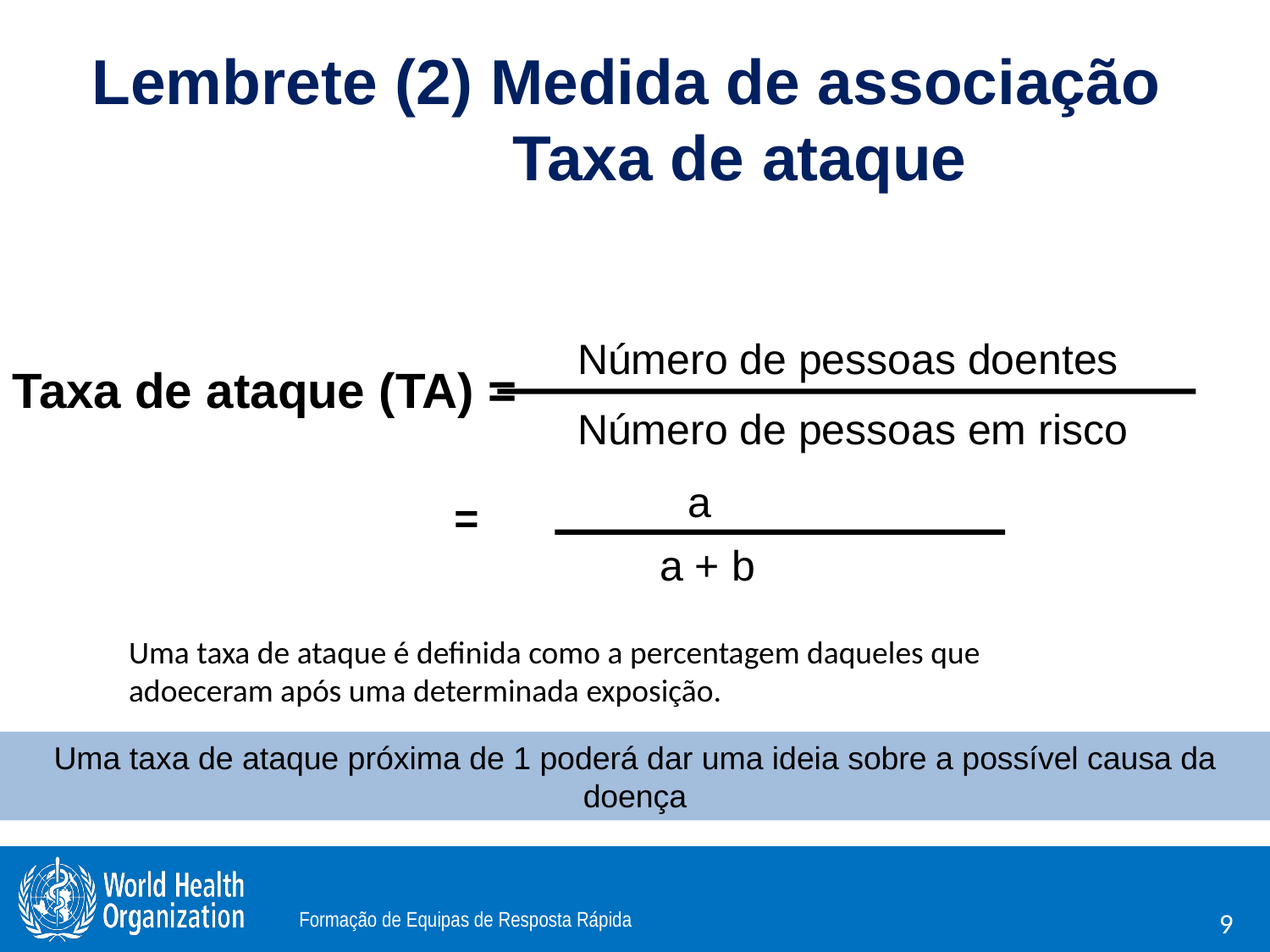

# Lembrete (2) Medida de associação Taxa de ataque
Número de pessoas doentes
Taxa de ataque (TA) =

Número de pessoas em risco
a
=

a + b
Uma taxa de ataque é definida como a percentagem daqueles que adoeceram após uma determinada exposição.
Uma taxa de ataque próxima de 1 poderá dar uma ideia sobre a possível causa da doença